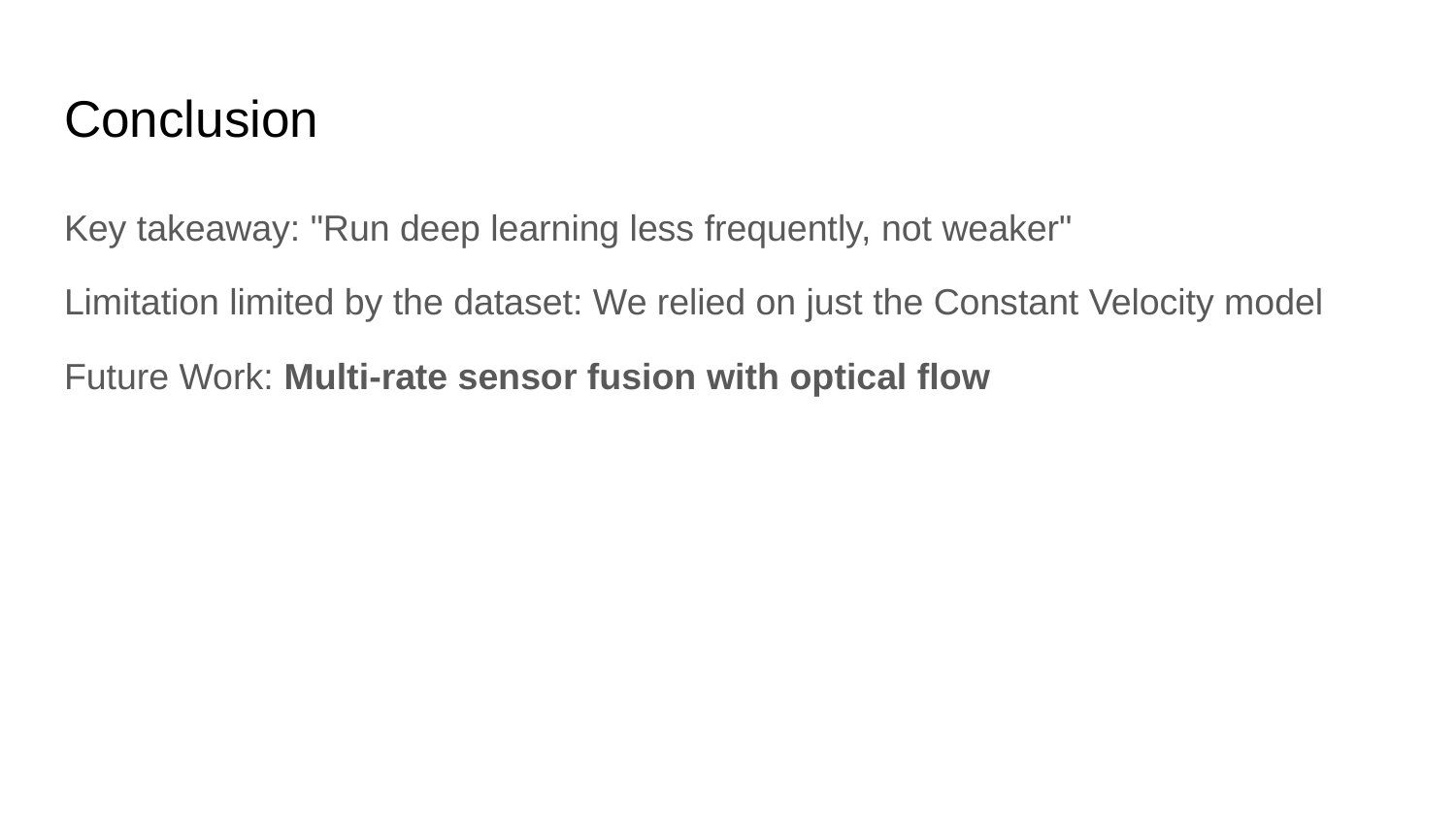

# Conclusion
Key takeaway: "Run deep learning less frequently, not weaker"
Limitation limited by the dataset: We relied on just the Constant Velocity model
Future Work: Multi-rate sensor fusion with optical flow